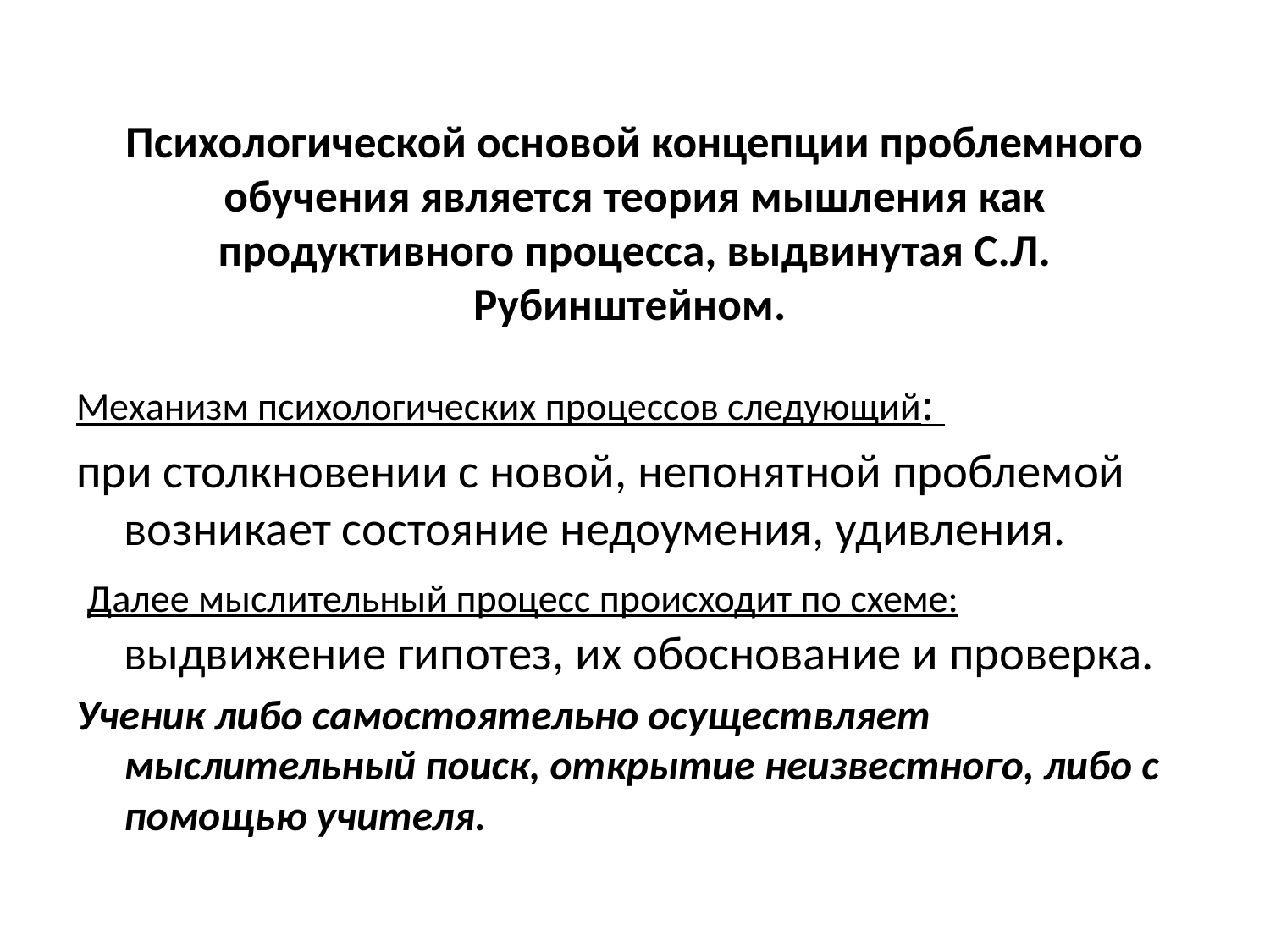

# Психологической основой концепции проблемного обучения является теория мышления как продуктивного процесса, выдвинутая С.Л. Рубинштейном.
Механизм психологических процессов следующий:
при столкновении с новой, непонятной проблемой возникает состояние недоумения, удивления.
 Далее мыслительный процесс происходит по схеме: выдвижение гипотез, их обоснование и проверка.
Ученик либо самостоятельно осуществляет мыслительный поиск, открытие неизвестного, либо с помощью учителя.